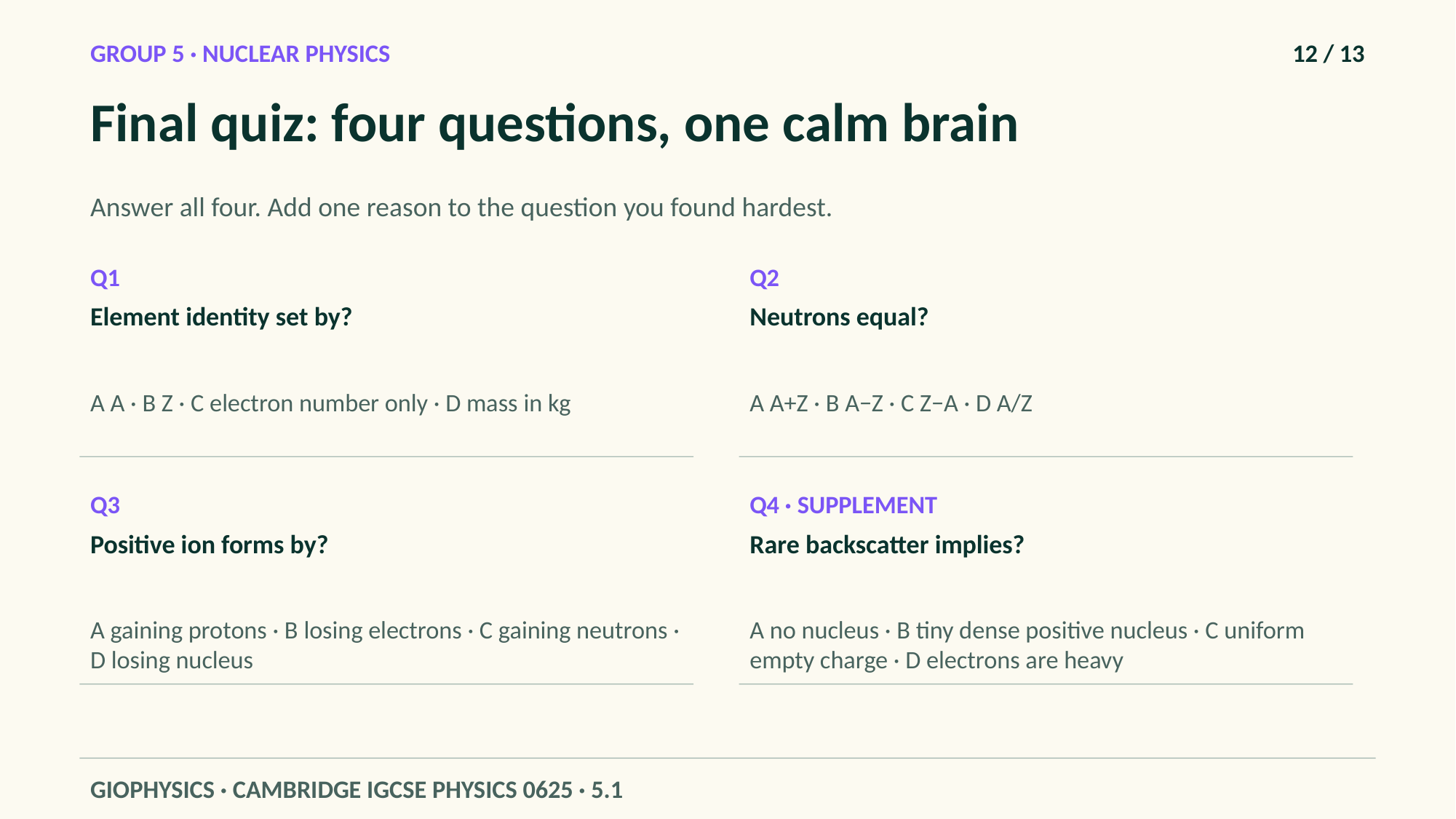

GROUP 5 · NUCLEAR PHYSICS
12 / 13
Final quiz: four questions, one calm brain
Answer all four. Add one reason to the question you found hardest.
Q1
Q2
Element identity set by?
Neutrons equal?
A A · B Z · C electron number only · D mass in kg
A A+Z · B A−Z · C Z−A · D A/Z

Q3
Q4 · SUPPLEMENT
Positive ion forms by?
Rare backscatter implies?
A gaining protons · B losing electrons · C gaining neutrons · D losing nucleus
A no nucleus · B tiny dense positive nucleus · C uniform empty charge · D electrons are heavy

GIOPHYSICS · CAMBRIDGE IGCSE PHYSICS 0625 · 5.1